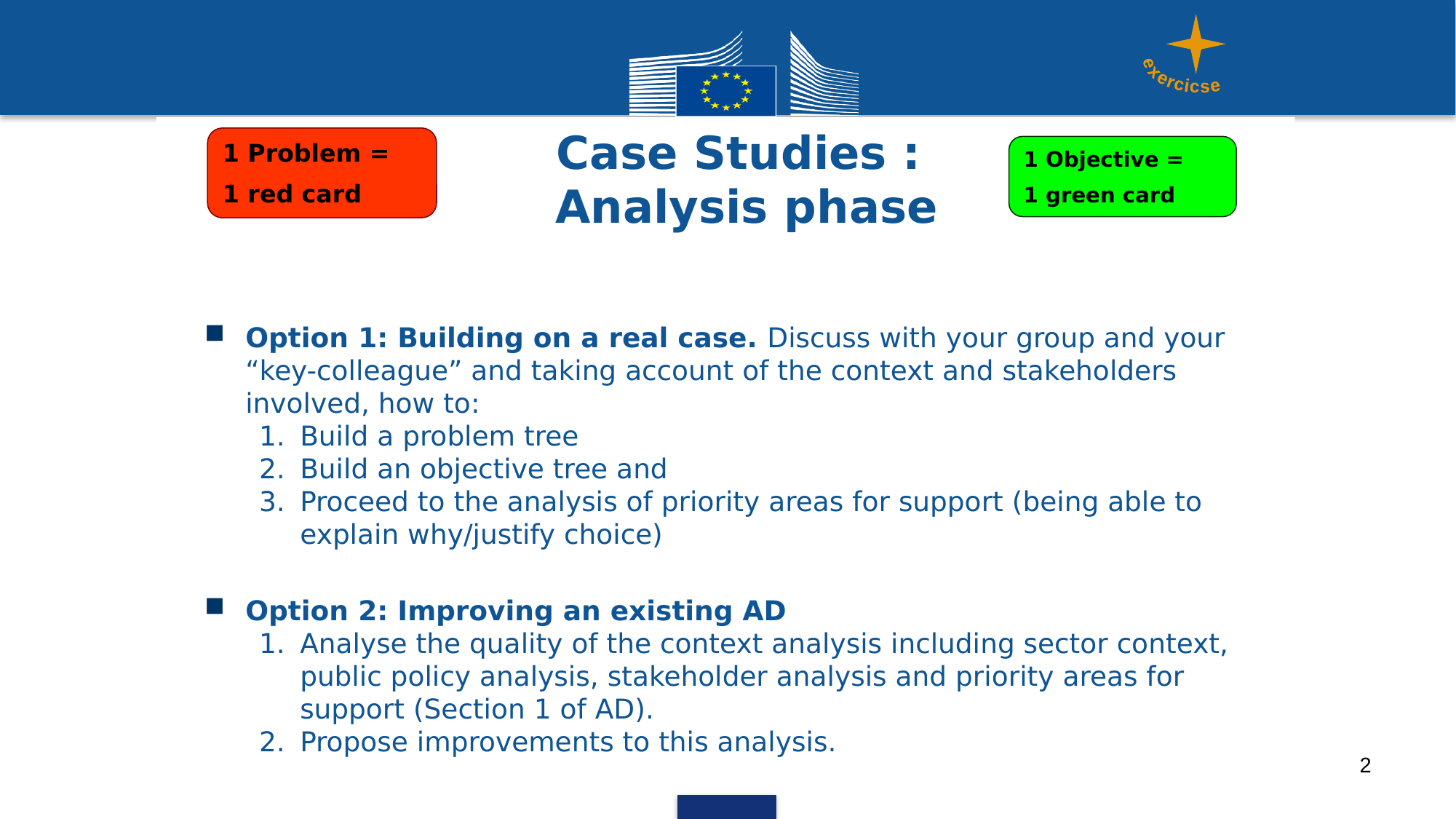

exercicse
Case Studies :
Analysis phase
1 Problem =
1 red card
1 Objective =
1 green card

Option 1: Building on a real case. Discuss with your group and your “key-colleague” and taking account of the context and stakeholders involved, how to:
Build a problem tree
Build an objective tree and
Proceed to the analysis of priority areas for support (being able to explain why/justify choice)

Option 2: Improving an existing AD
Analyse the quality of the context analysis including sector context, public policy analysis, stakeholder analysis and priority areas for support (Section 1 of AD).
Propose improvements to this analysis.
2